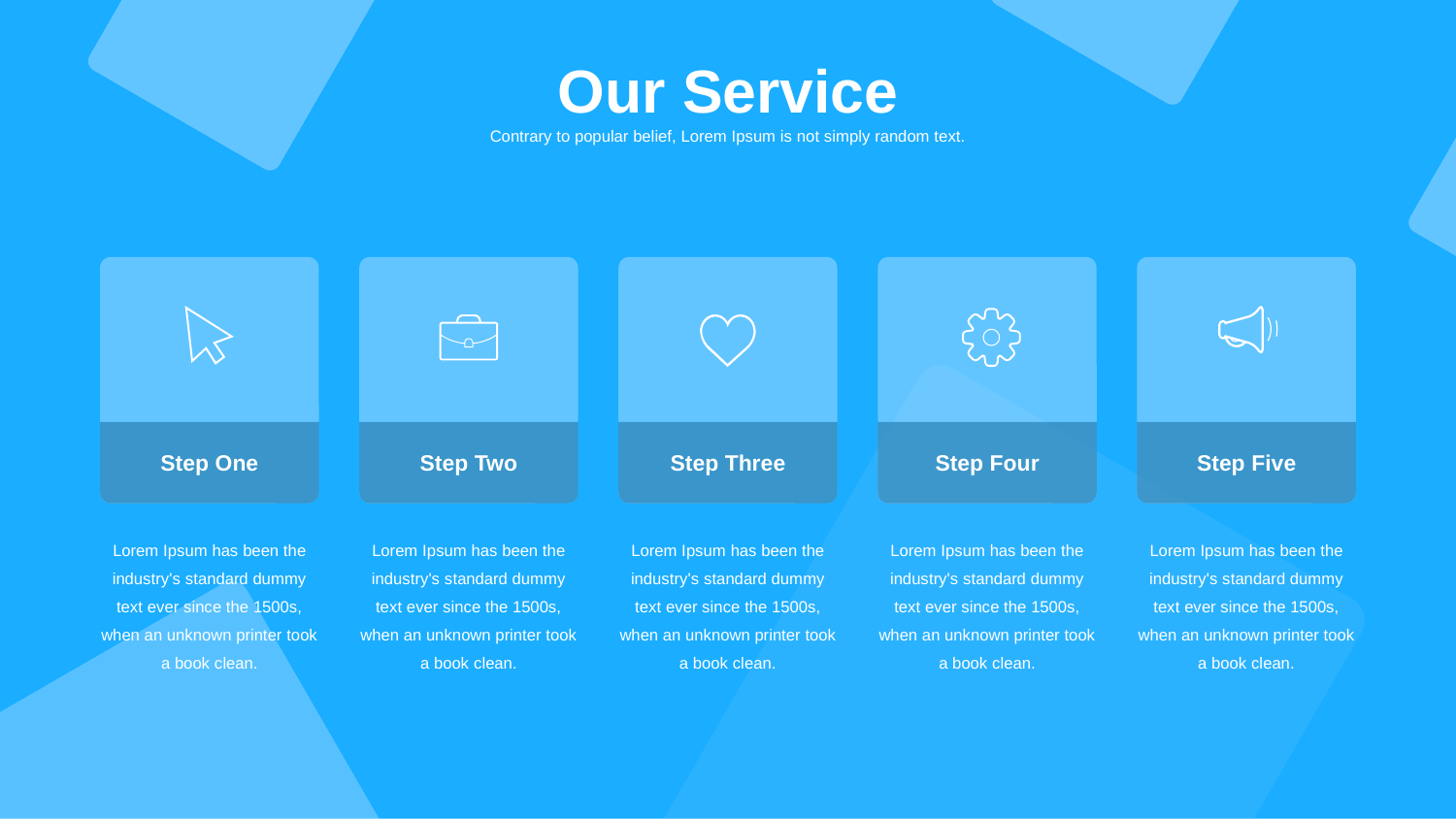

# Our Service
Contrary to popular belief, Lorem Ipsum is not simply random text.

Step One
Step Two
Step Three
Step Four
Step Five

Lorem Ipsum has been the industry's standard dummy text ever since the 1500s, when an unknown printer took a book clean.
Lorem Ipsum has been the industry's standard dummy text ever since the 1500s, when an unknown printer took a book clean.
Lorem Ipsum has been the industry's standard dummy text ever since the 1500s, when an unknown printer took a book clean.
Lorem Ipsum has been the industry's standard dummy text ever since the 1500s, when an unknown printer took a book clean.
Lorem Ipsum has been the industry's standard dummy text ever since the 1500s, when an unknown printer took a book clean.